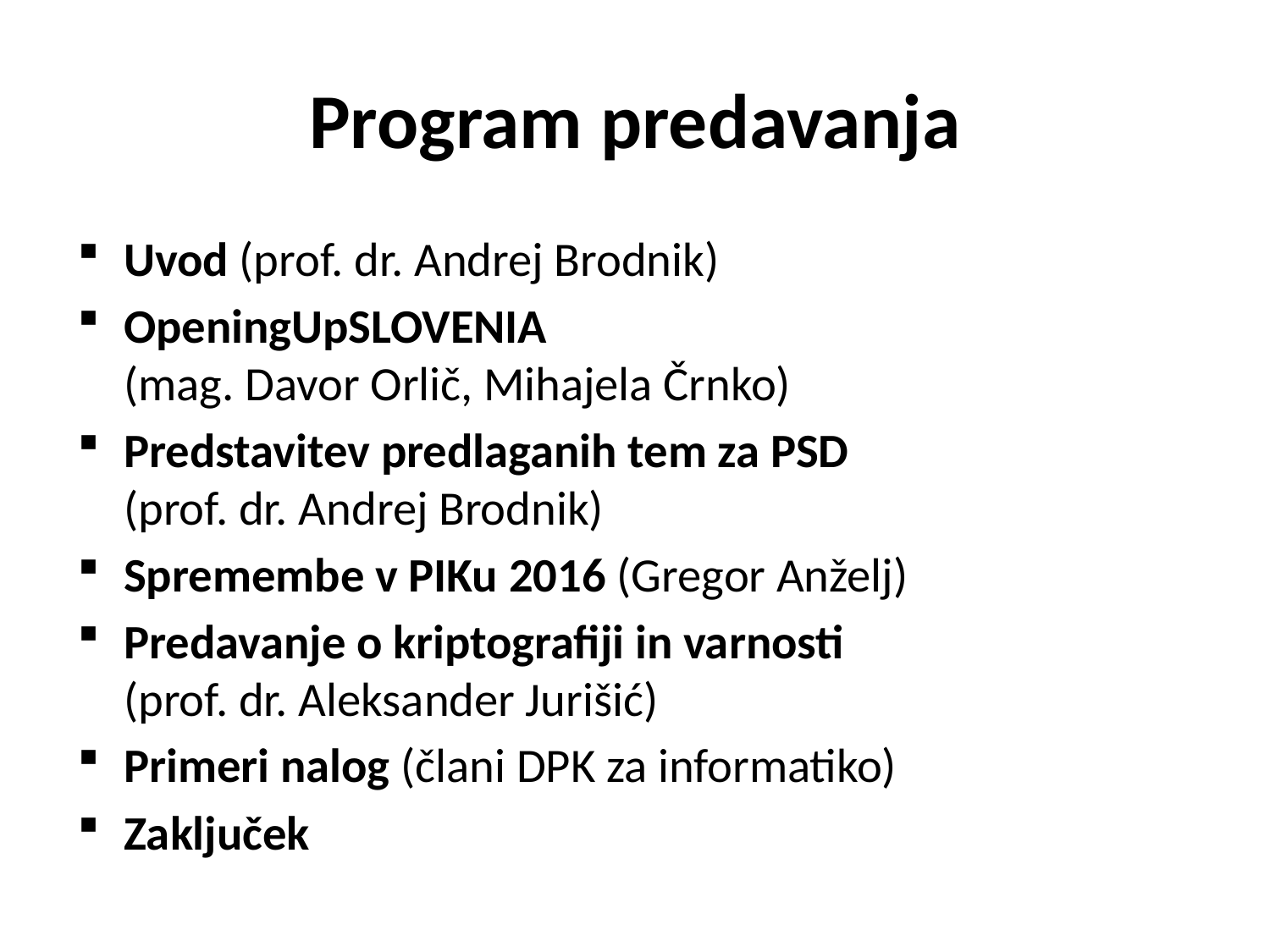

# Program predavanja
Uvod (prof. dr. Andrej Brodnik)
OpeningUpSLOVENIA
(mag. Davor Orlič, Mihajela Črnko)
Predstavitev predlaganih tem za PSD
(prof. dr. Andrej Brodnik)
Spremembe v PIKu 2016 (Gregor Anželj)
Predavanje o kriptografiji in varnosti
(prof. dr. Aleksander Jurišić)
Primeri nalog (člani DPK za informatiko)
Zaključek